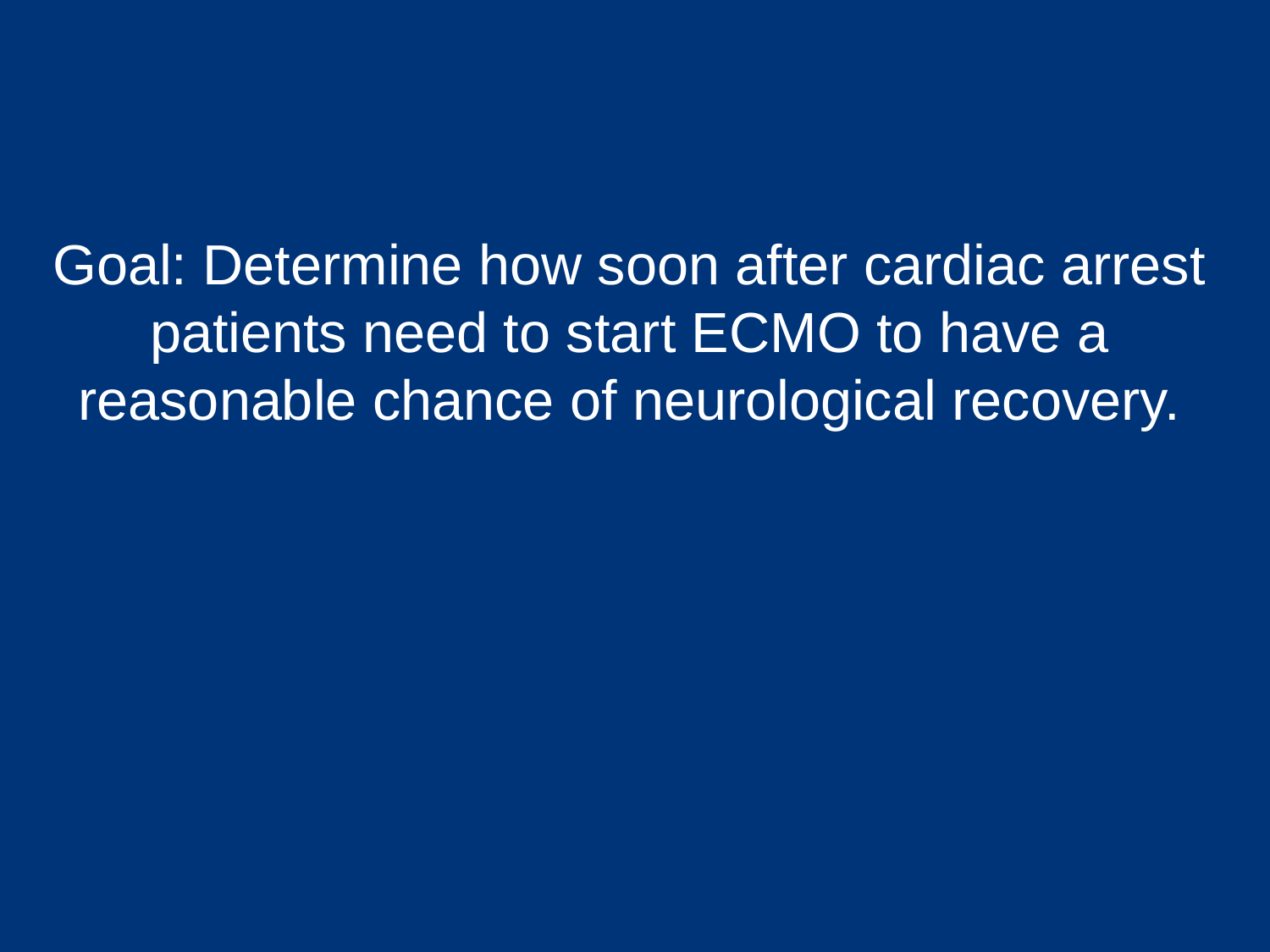

#
Goal: Determine how soon after cardiac arrest patients need to start ECMO to have a reasonable chance of neurological recovery.